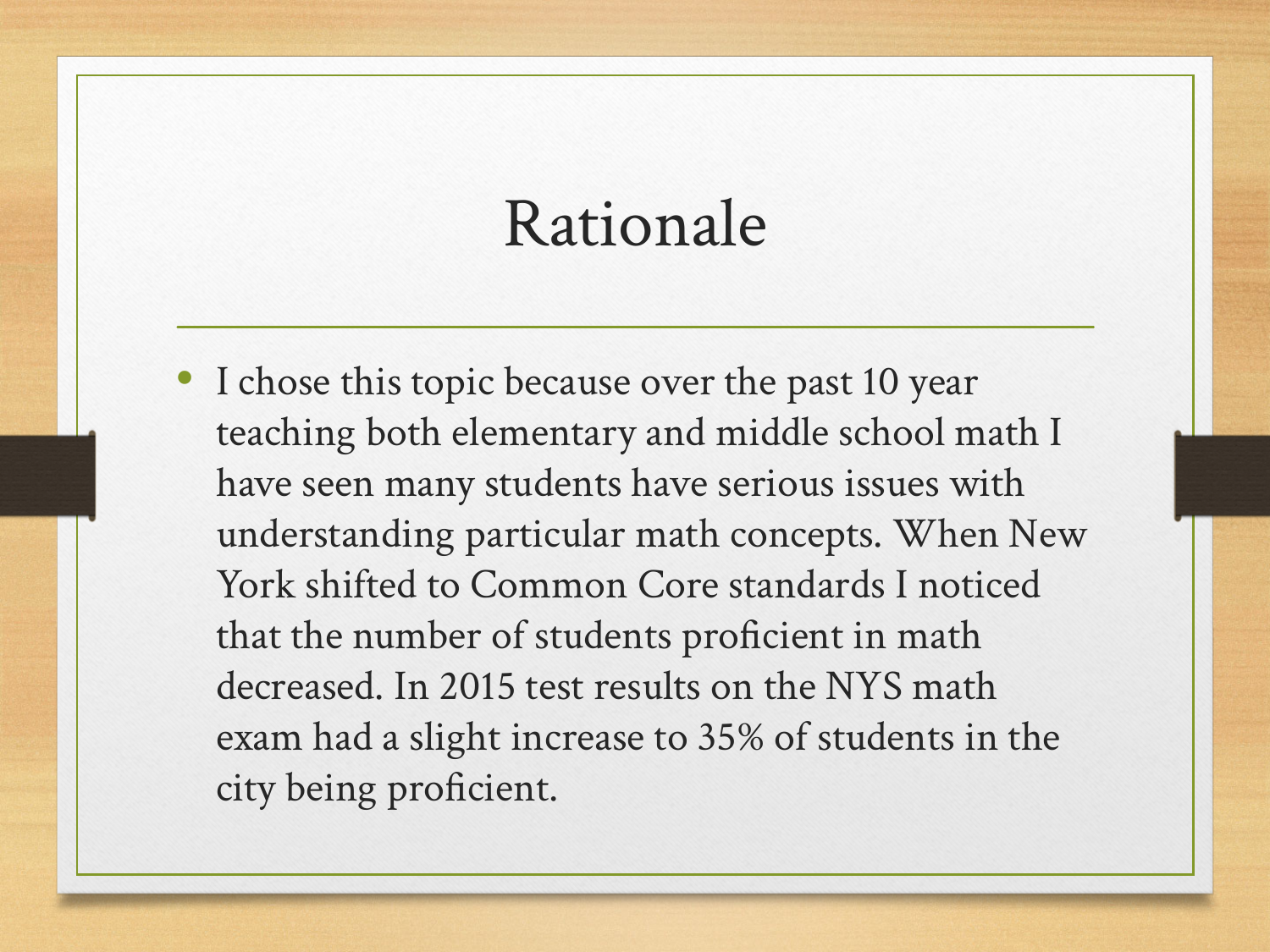

# Rationale
I chose this topic because over the past 10 year teaching both elementary and middle school math I have seen many students have serious issues with understanding particular math concepts. When New York shifted to Common Core standards I noticed that the number of students proficient in math decreased. In 2015 test results on the NYS math exam had a slight increase to 35% of students in the city being proficient.